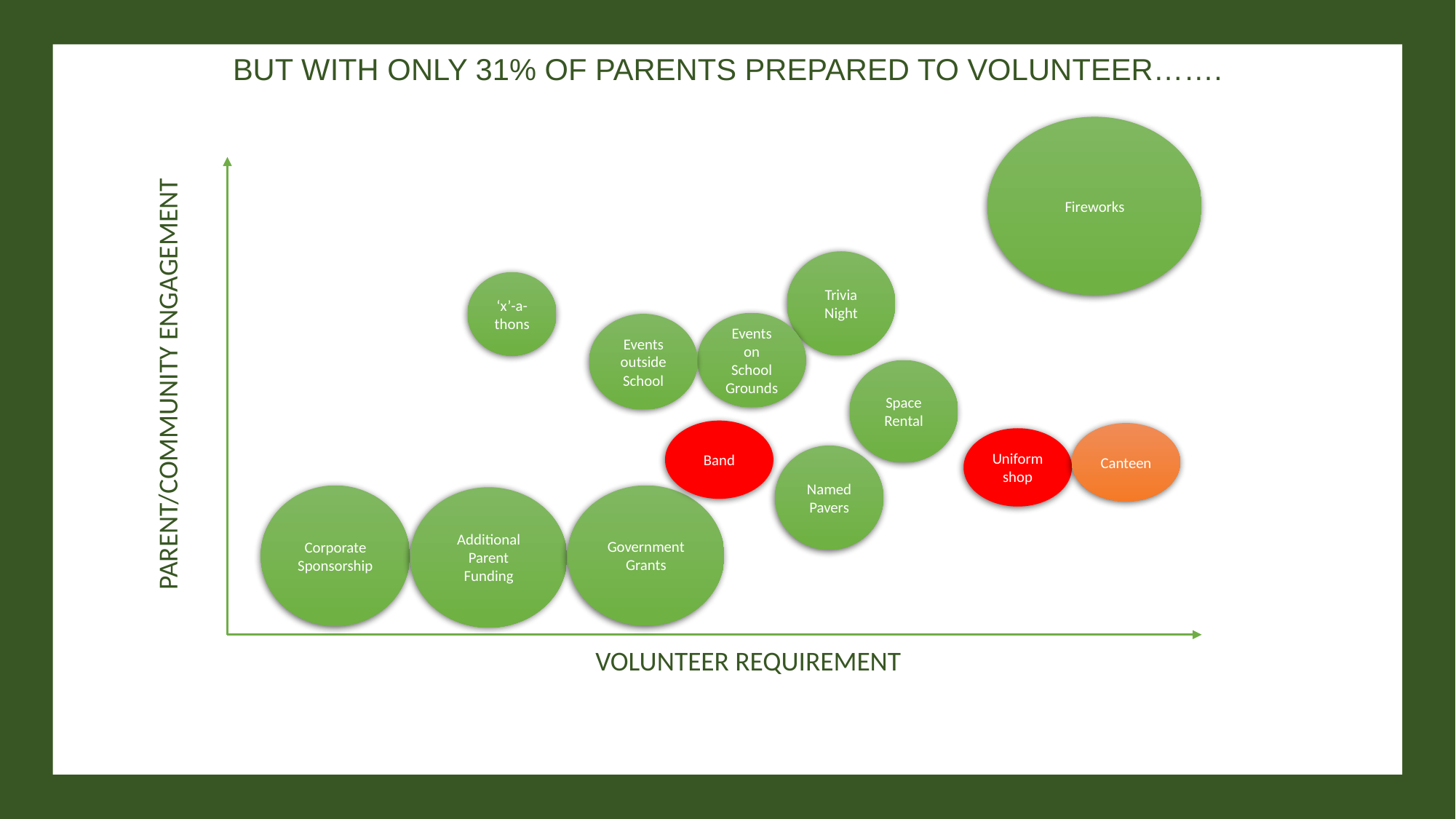

BUT WITH ONLY 31% OF PARENTS PREPARED TO VOLUNTEER…….
Fireworks
PARENT/COMMUNITY ENGAGEMENT
Trivia Night
‘x’-a-thons
Events on School Grounds
Events outside School
Space Rental
Band
Canteen
Uniform shop
Named Pavers
Corporate Sponsorship
Government Grants
Additional Parent Funding
VOLUNTEER REQUIREMENT